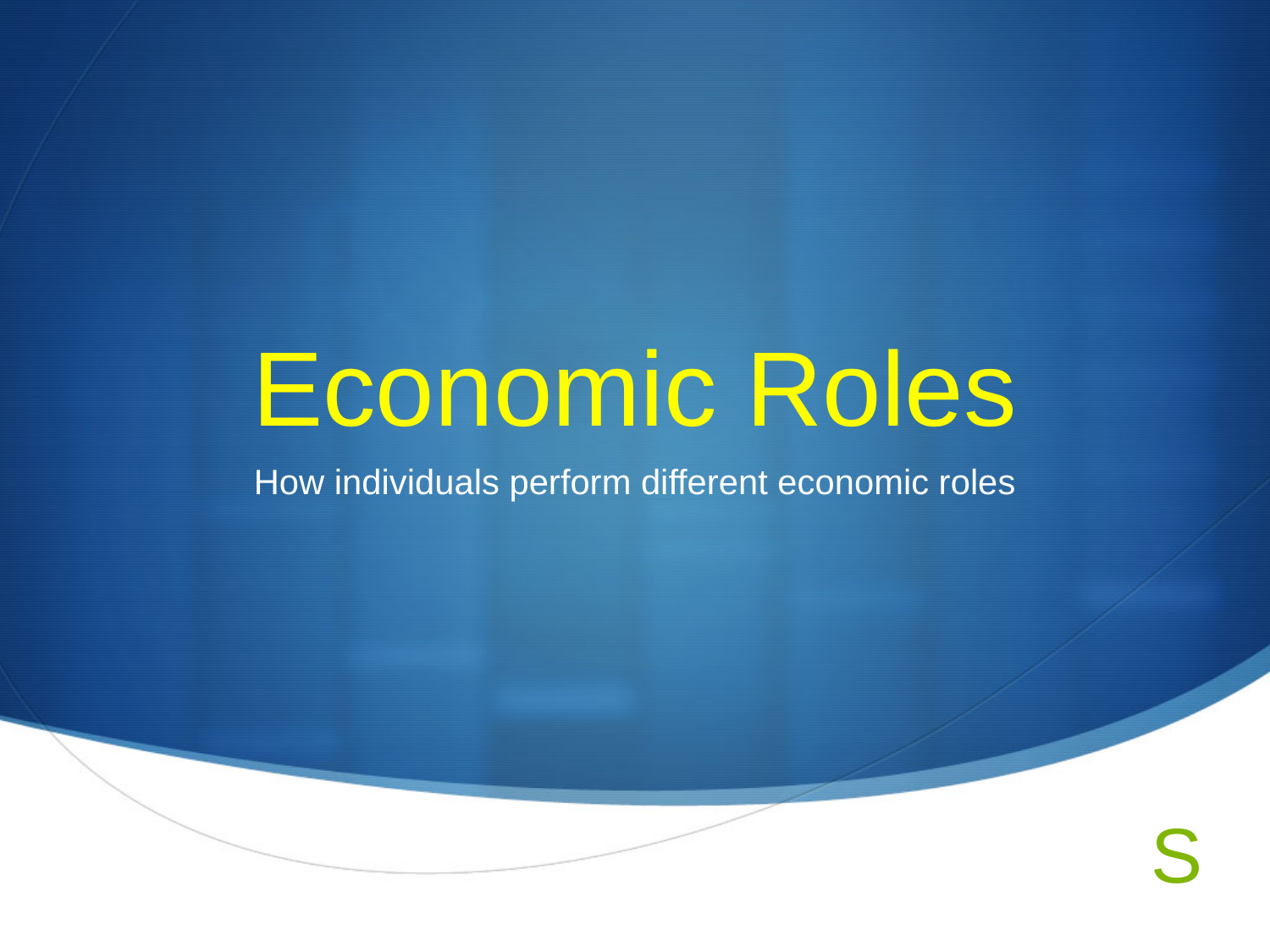

# Economic Roles
How individuals perform different economic roles